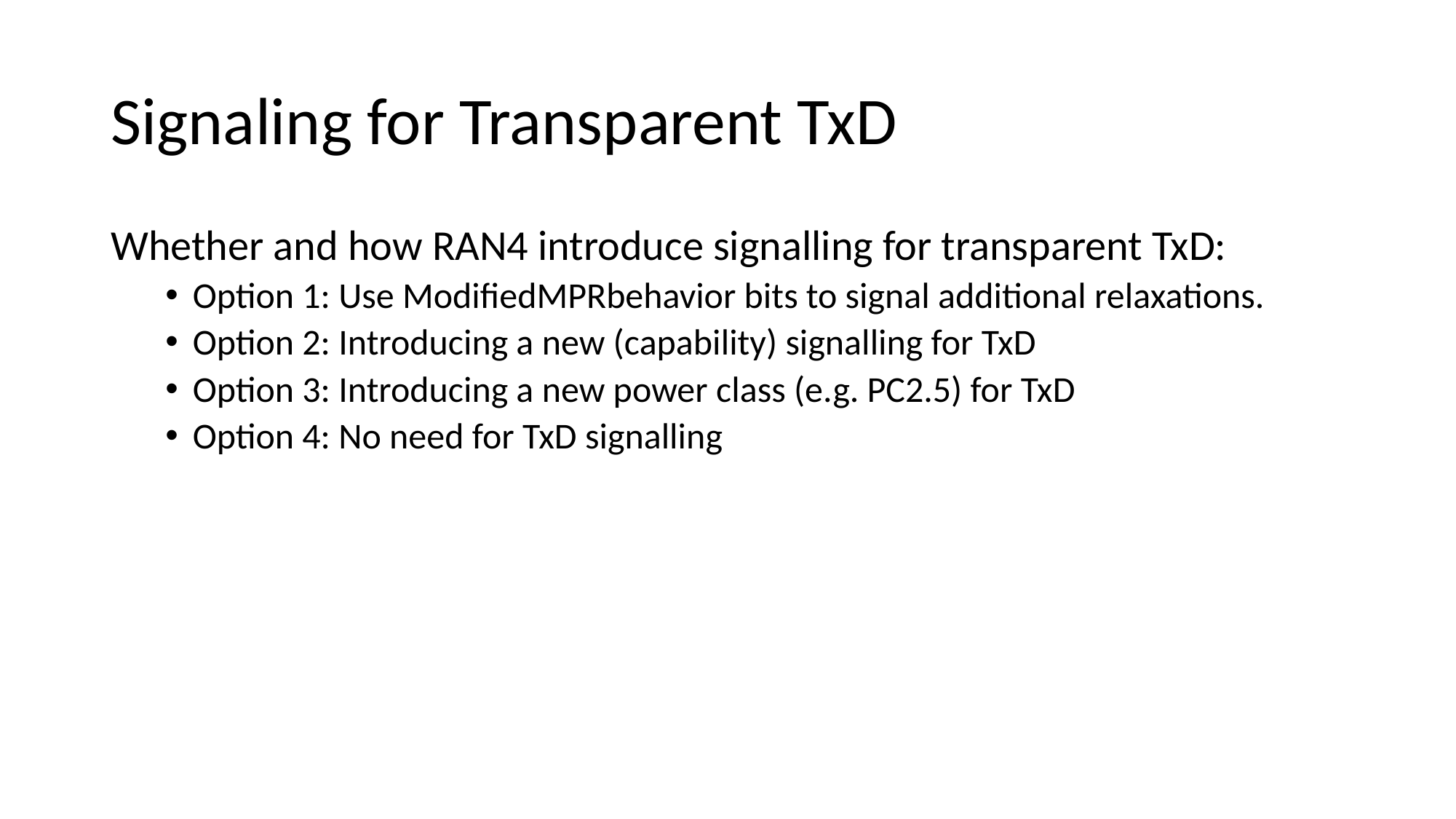

# Signaling for Transparent TxD
Whether and how RAN4 introduce signalling for transparent TxD:
Option 1: Use ModifiedMPRbehavior bits to signal additional relaxations.
Option 2: Introducing a new (capability) signalling for TxD
Option 3: Introducing a new power class (e.g. PC2.5) for TxD
Option 4: No need for TxD signalling